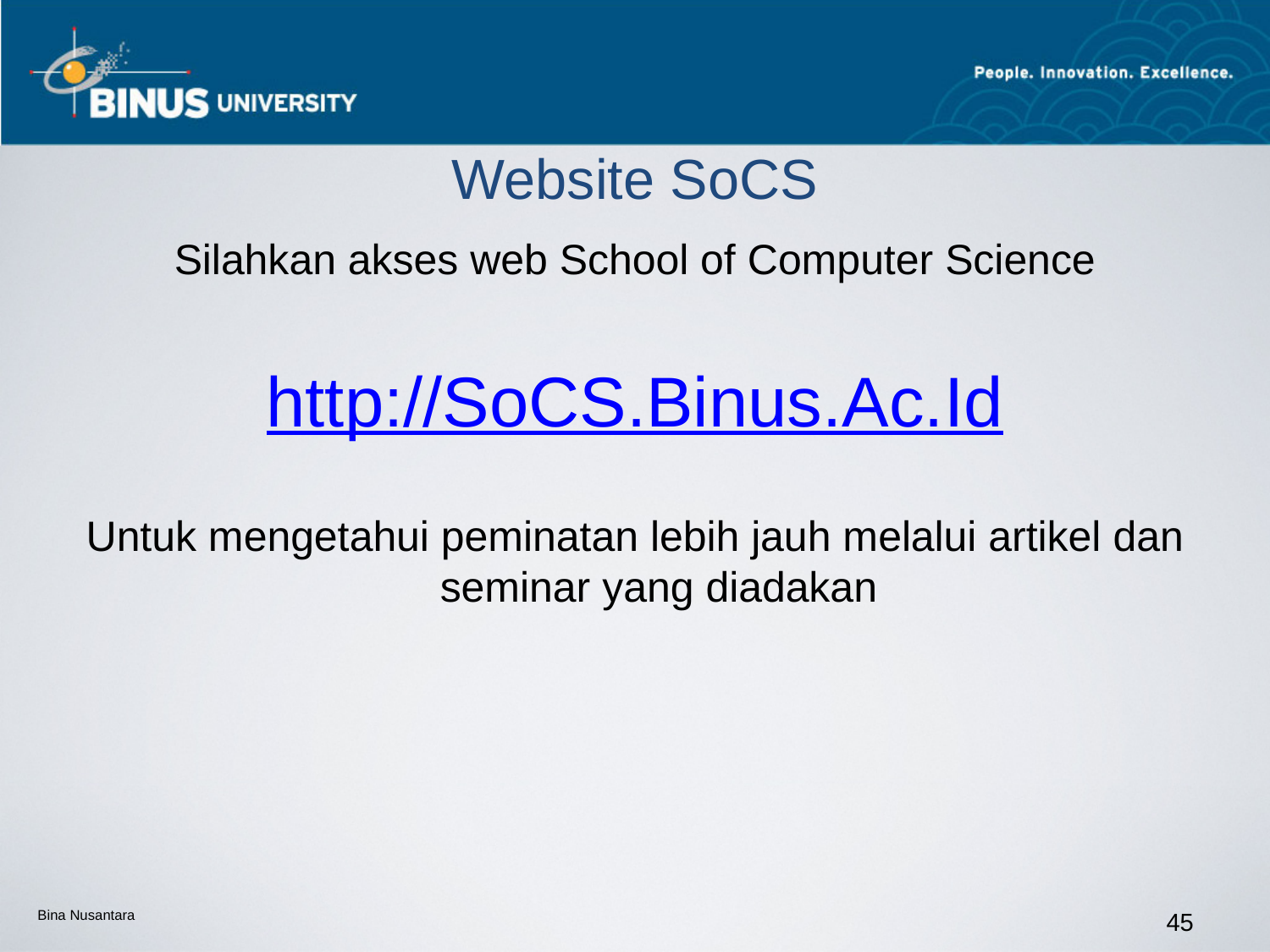

# Website SoCS
Silahkan akses web School of Computer Science

http://SoCS.Binus.Ac.Id

Untuk mengetahui peminatan lebih jauh melalui artikel dan seminar yang diadakan
Bina Nusantara
45